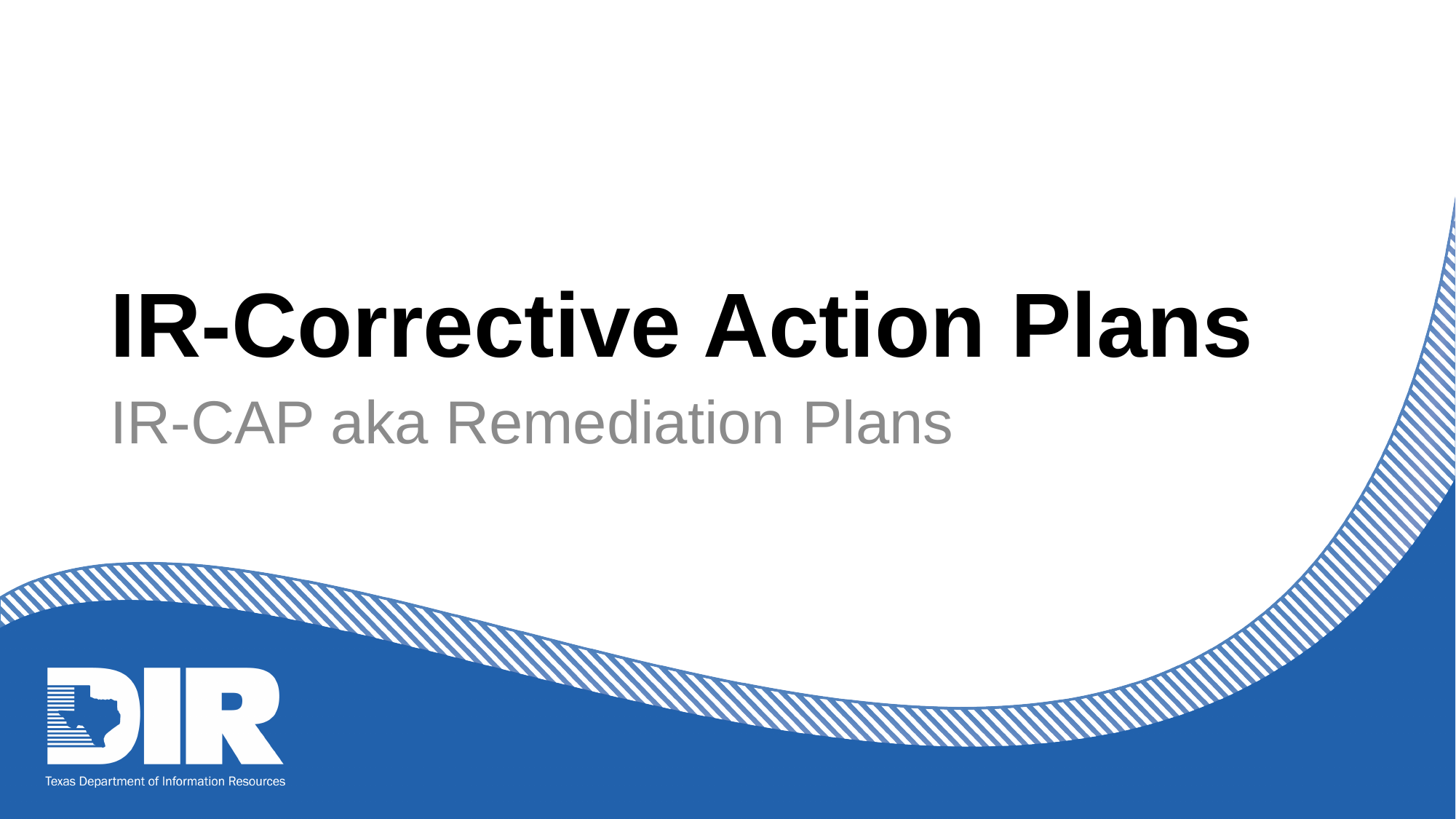

# IR-Corrective Action Plans
IR-CAP aka Remediation Plans